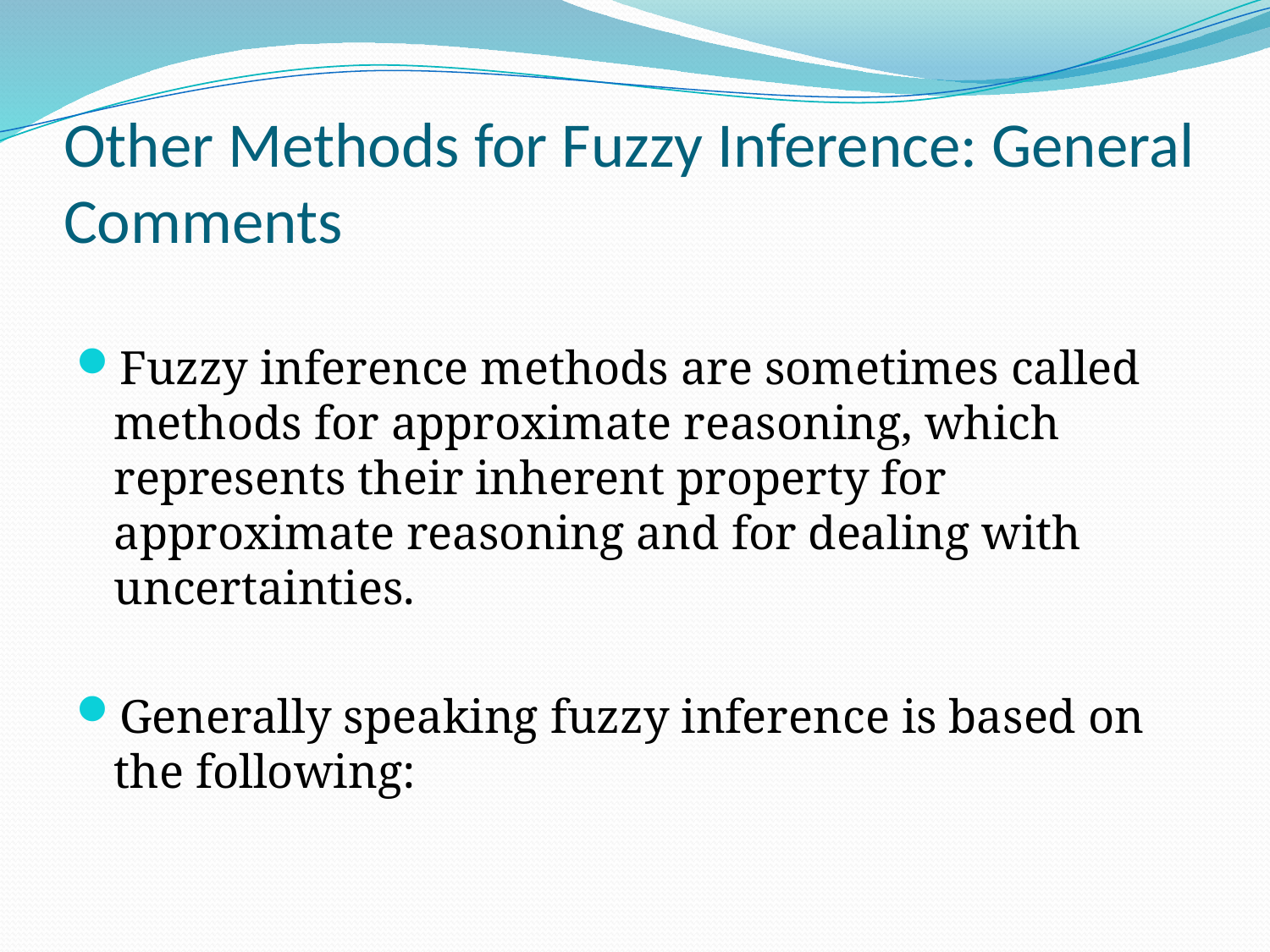

# Other Methods for Fuzzy Inference: General Comments

Fuzzy inference methods are sometimes called methods for approximate reasoning, which represents their inherent property for approximate reasoning and for dealing with uncertainties.

Generally speaking fuzzy inference is based on the following: